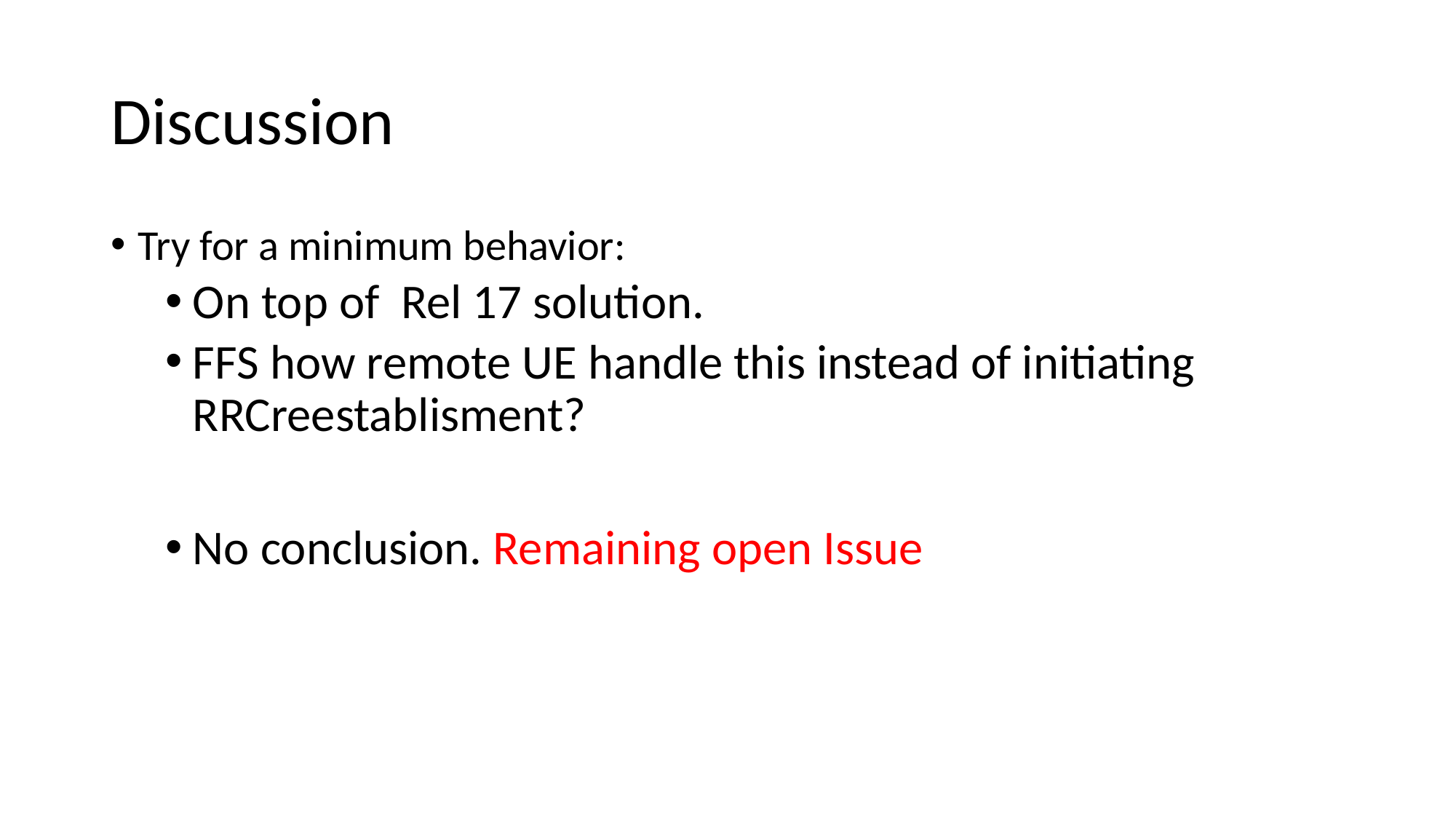

# Discussion
Try for a minimum behavior:
On top of  Rel 17 solution.
FFS how remote UE handle this instead of initiating RRCreestablisment?

No conclusion. Remaining open Issue